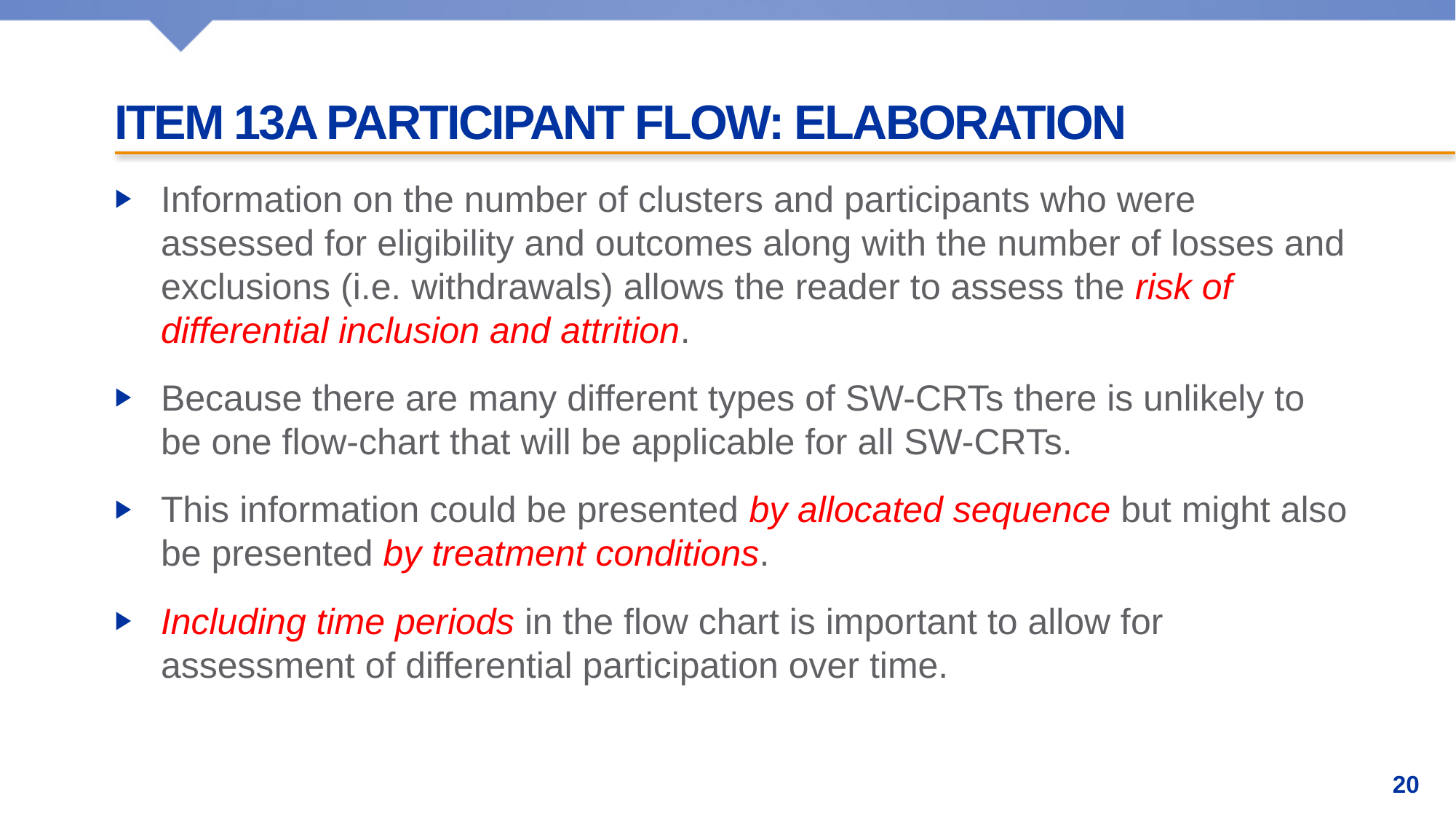

# Item 13A participant flow: elaboration
Information on the number of clusters and participants who were assessed for eligibility and outcomes along with the number of losses and exclusions (i.e. withdrawals) allows the reader to assess the risk of differential inclusion and attrition.
Because there are many different types of SW-CRTs there is unlikely to be one flow-chart that will be applicable for all SW-CRTs.
This information could be presented by allocated sequence but might also be presented by treatment conditions.
Including time periods in the flow chart is important to allow for assessment of differential participation over time.
20